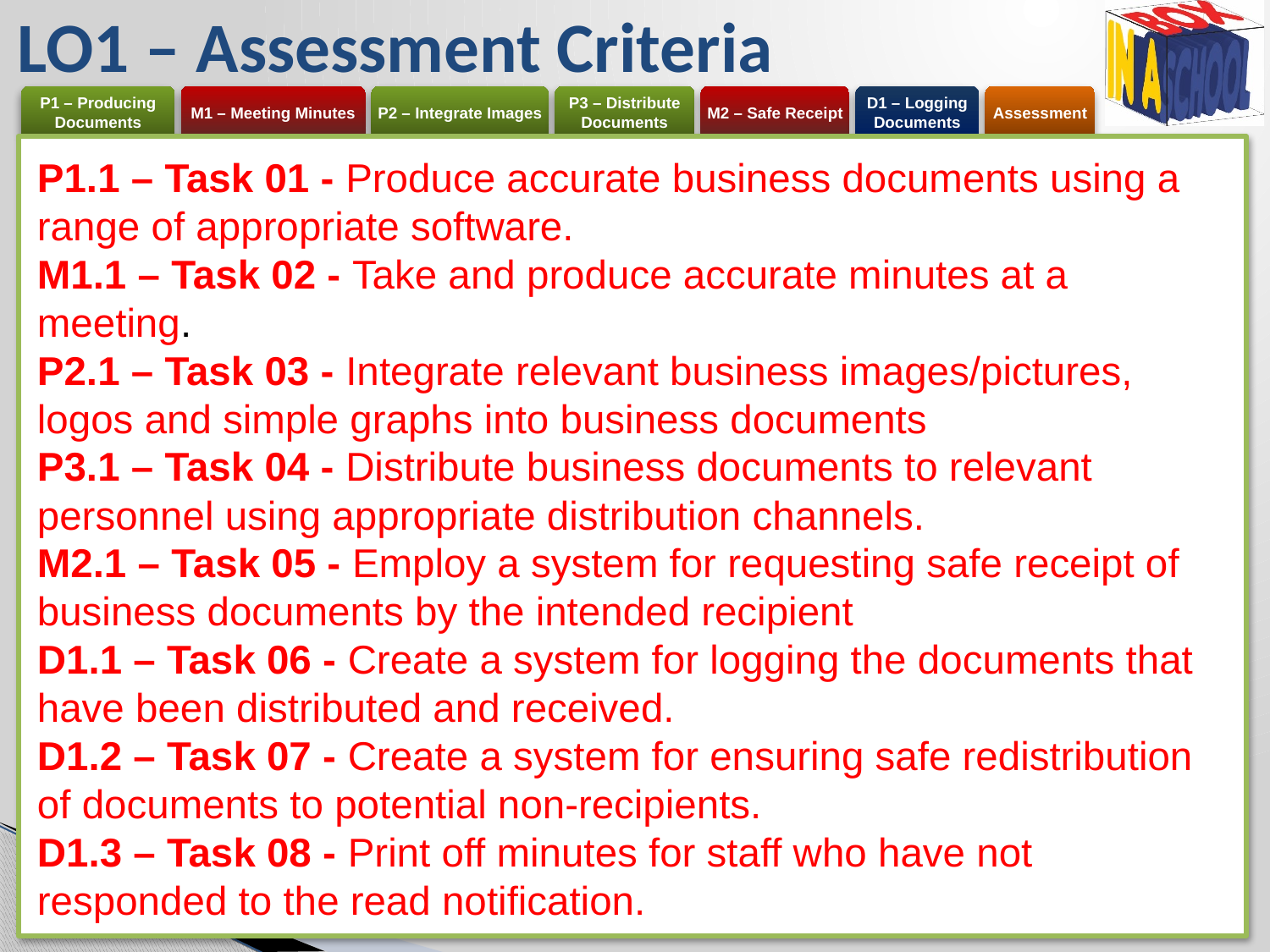

# LO1 – Assessment Criteria
P1.1 – Task 01 - Produce accurate business documents using a range of appropriate software.
M1.1 – Task 02 - Take and produce accurate minutes at a meeting.
P2.1 – Task 03 - Integrate relevant business images/pictures, logos and simple graphs into business documents
P3.1 – Task 04 - Distribute business documents to relevant personnel using appropriate distribution channels.
M2.1 – Task 05 - Employ a system for requesting safe receipt of business documents by the intended recipient
D1.1 – Task 06 - Create a system for logging the documents that have been distributed and received.
D1.2 – Task 07 - Create a system for ensuring safe redistribution of documents to potential non-recipients.
D1.3 – Task 08 - Print off minutes for staff who have not responded to the read notification.